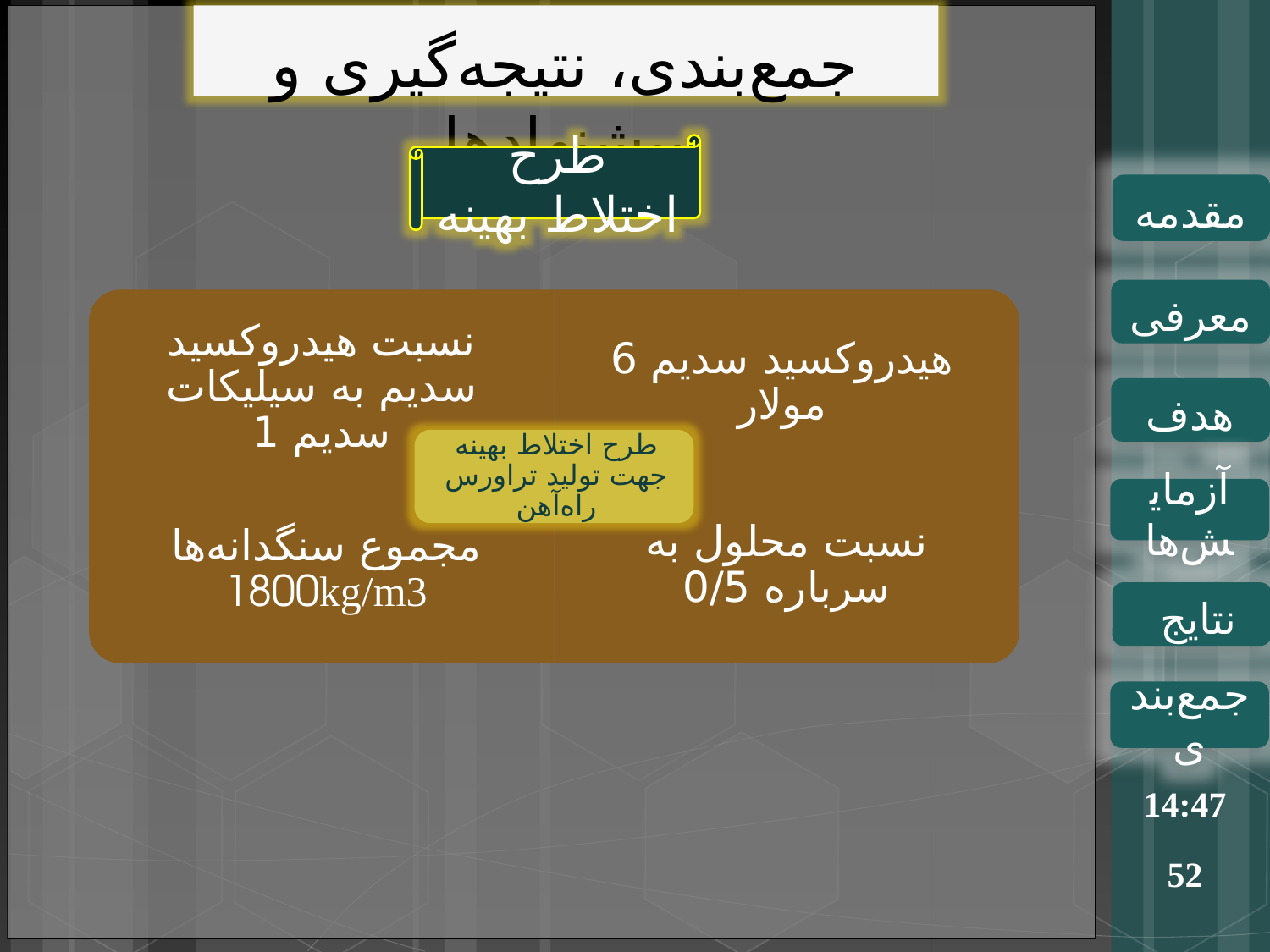

جمع‌بندی، نتیجه‌گیری و پیشنهادها
طرح اختلاط بهینه
مقدمه
معرفی
نسبت هیدروکسید سدیم به سیلیکات سدیم 1
هیدروکسید سدیم 6 مولار
مجموع سنگدانه‌ها 1800kg/m3
نسبت محلول به سرباره 0/5
طرح اختلاط بهینه جهت تولید تراورس راه‌آهن
هدف
آزمایش‌ها
نتایج
جمع‌بندی